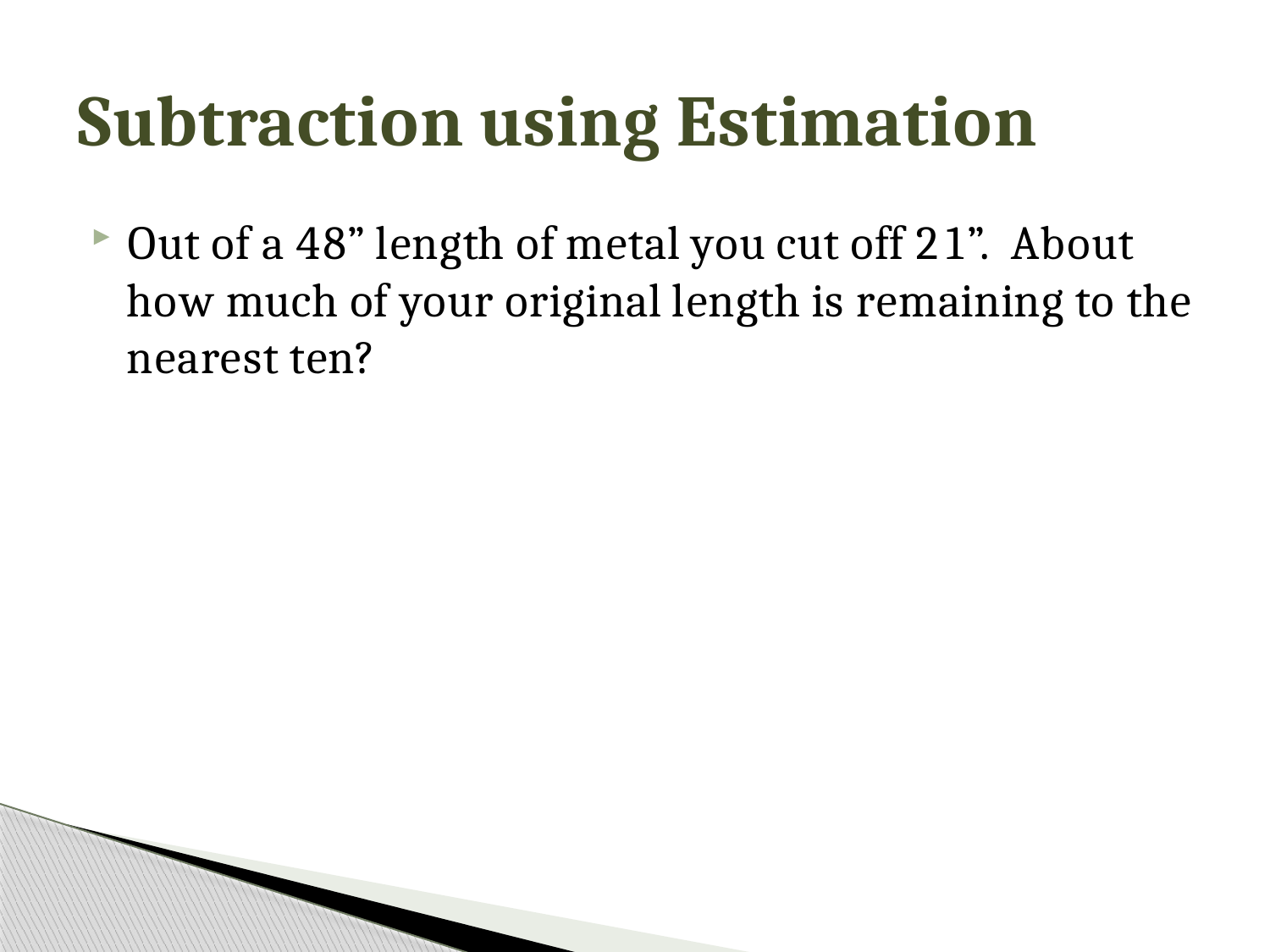

# Subtraction using Estimation
Out of a 48” length of metal you cut off 21”.  About how much of your original length is remaining to the nearest ten?